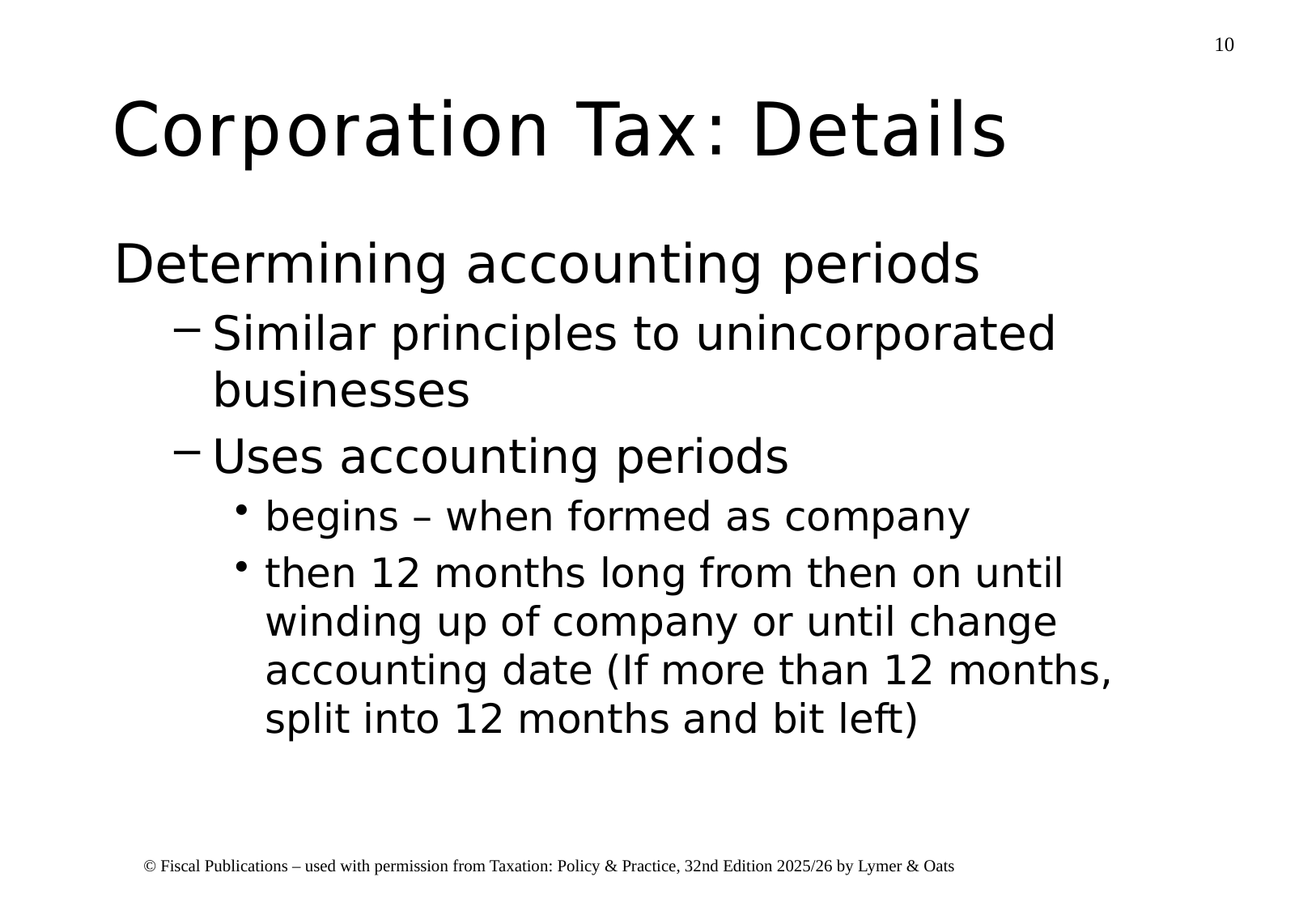

# Corporation Tax: Details
Determining accounting periods
Similar principles to unincorporated businesses
Uses accounting periods
begins – when formed as company
then 12 months long from then on until winding up of company or until change accounting date (If more than 12 months, split into 12 months and bit left)